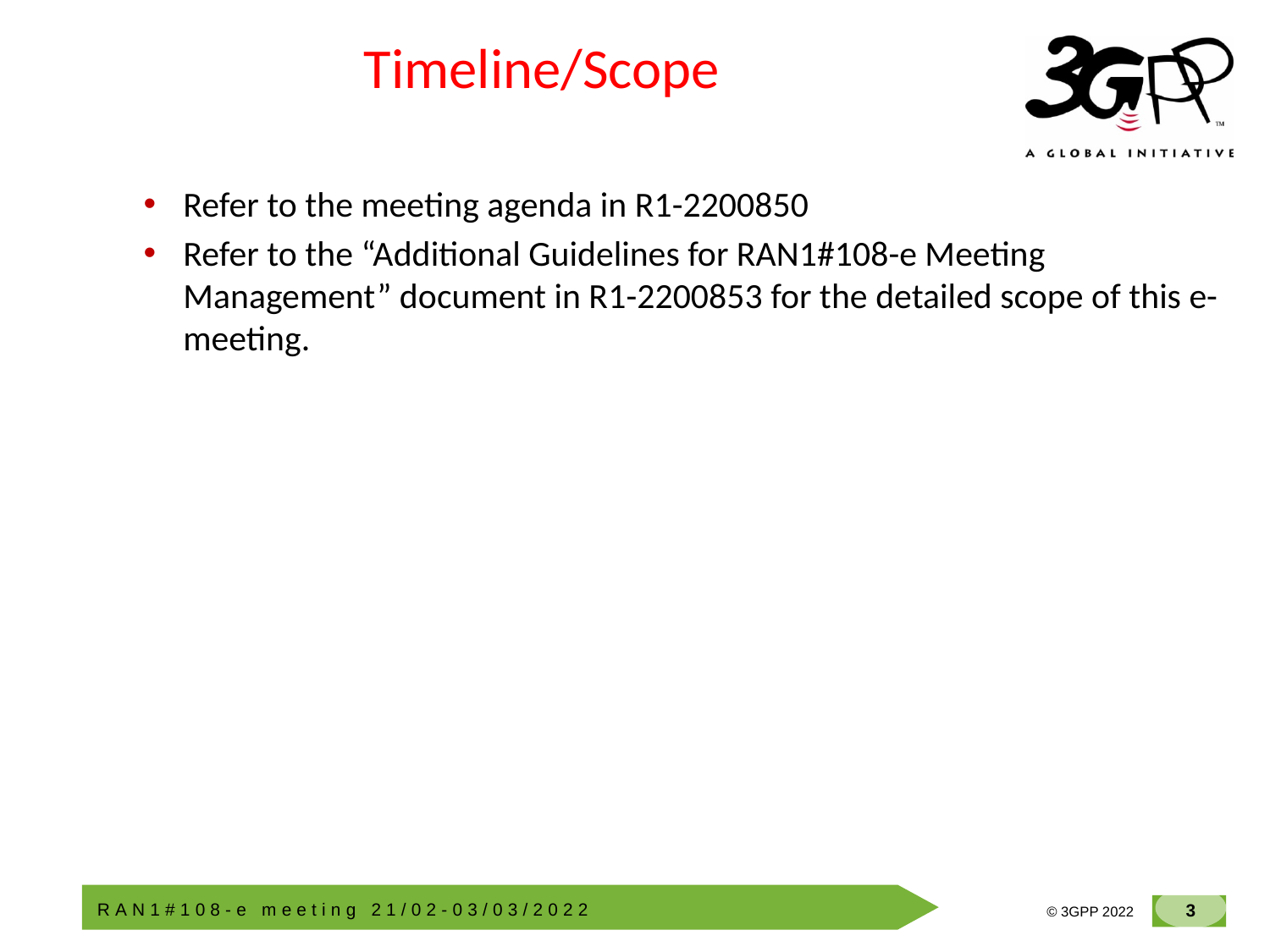

# Timeline/Scope
Refer to the meeting agenda in R1-2200850
Refer to the “Additional Guidelines for RAN1#108-e Meeting Management” document in R1-2200853 for the detailed scope of this e-meeting.